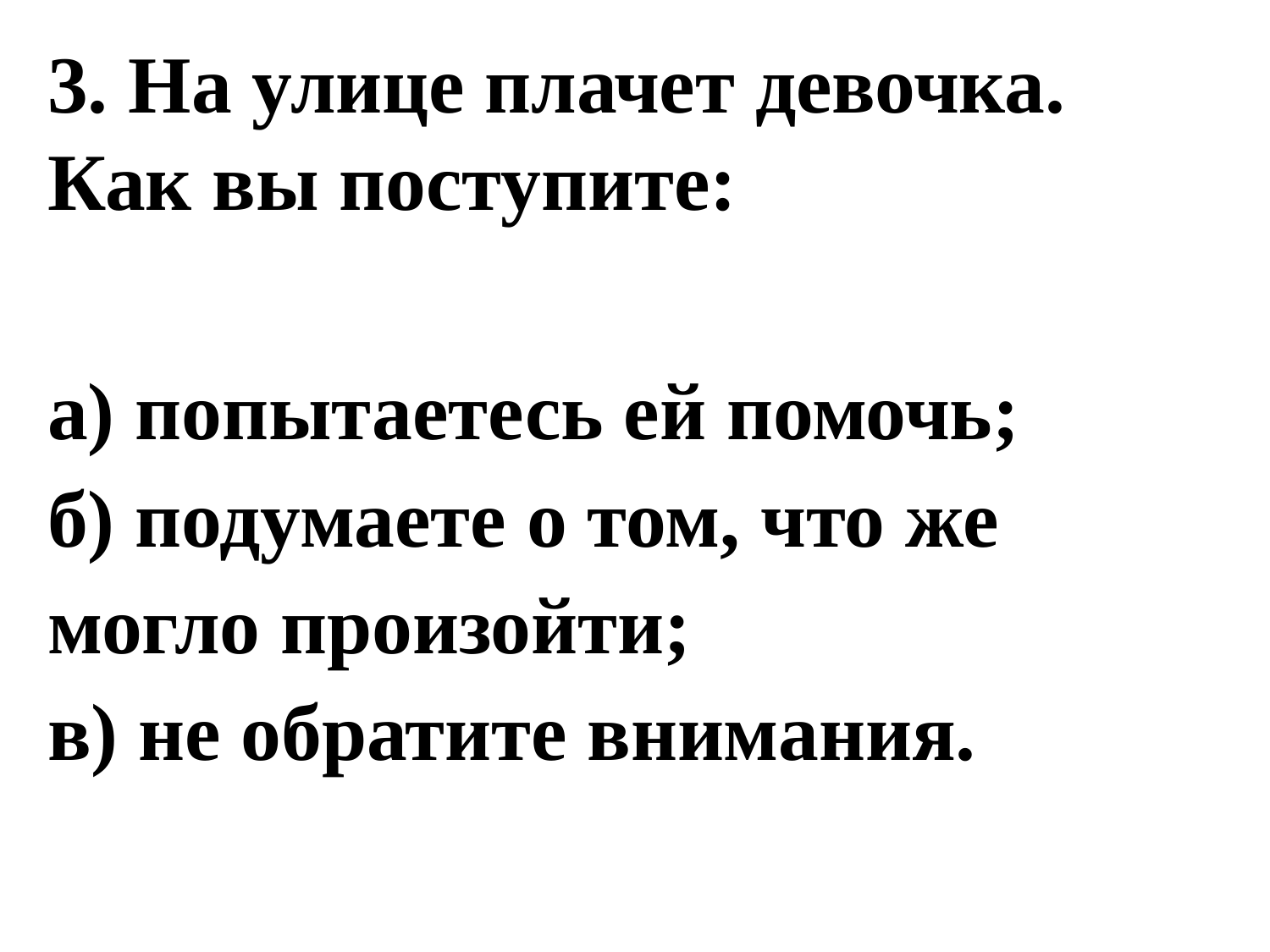

3. На улице плачет девочка.
Как вы поступите:
а) попытаетесь ей помочь;
б) подумаете о том, что же могло произойти;
в) не обратите внимания.
#